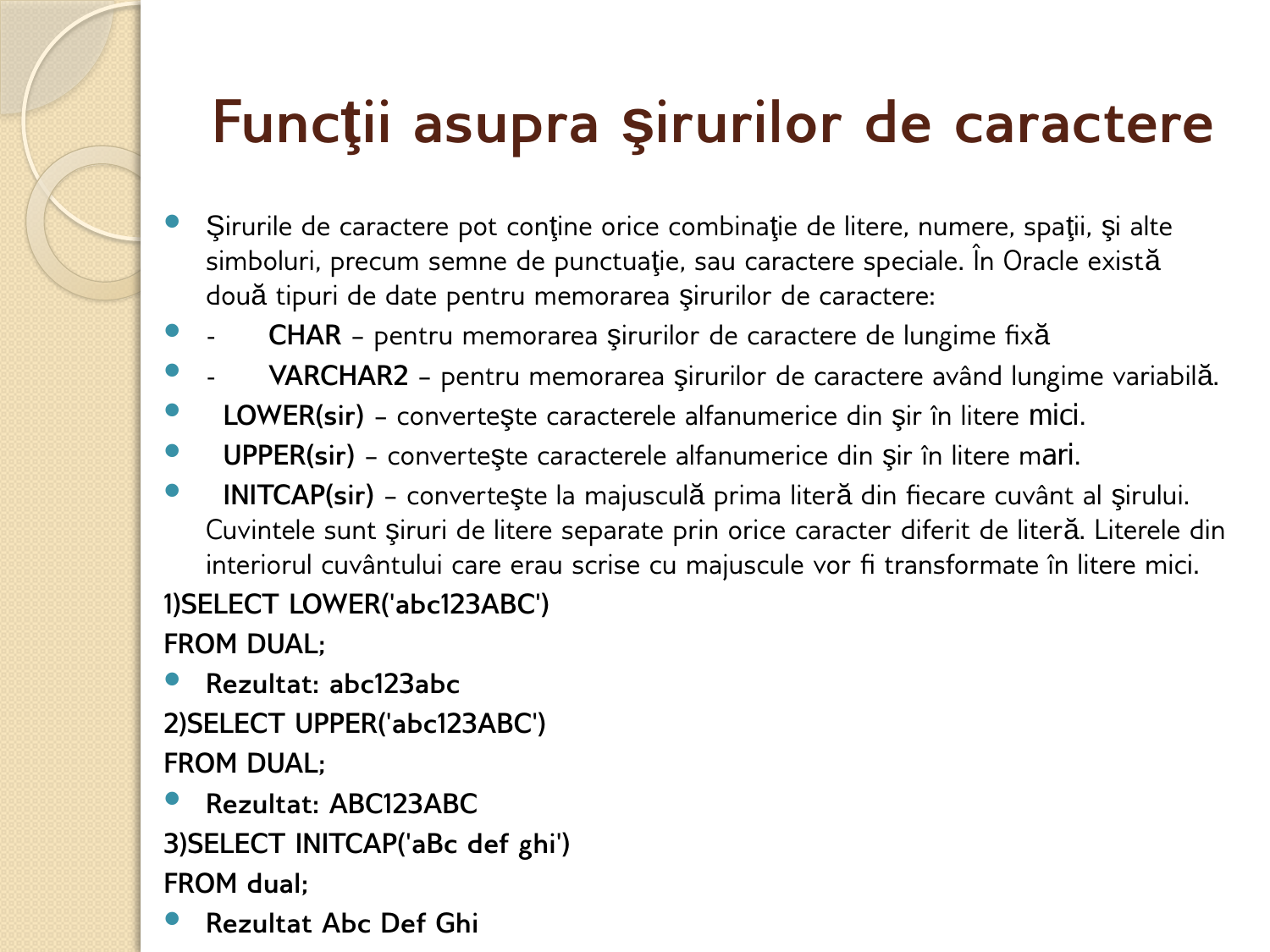

# Funcţii asupra şirurilor de caractere
Şirurile de caractere pot conţine orice combinaţie de litere, numere, spaţii, şi alte simboluri, precum semne de punctuaţie, sau caractere speciale. În Oracle există două tipuri de date pentru memorarea şirurilor de caractere:
-      CHAR – pentru memorarea şirurilor de caractere de lungime fixă
-      VARCHAR2 – pentru memorarea şirurilor de caractere având lungime variabilă.
  LOWER(sir) – converteşte caracterele alfanumerice din şir în litere mici.
  UPPER(sir) – converteşte caracterele alfanumerice din şir în litere mari.
  INITCAP(sir) – converteşte la majusculă prima literă din fiecare cuvânt al şirului. Cuvintele sunt şiruri de litere separate prin orice caracter diferit de literă. Literele din interiorul cuvântului care erau scrise cu majuscule vor fi transformate în litere mici.
1)SELECT LOWER('abc123ABC')
FROM DUAL;
Rezultat: abc123abc
2)SELECT UPPER('abc123ABC')
FROM DUAL;
Rezultat: ABC123ABC
3)SELECT INITCAP('aBc def ghi')
FROM dual;
Rezultat Abc Def Ghi